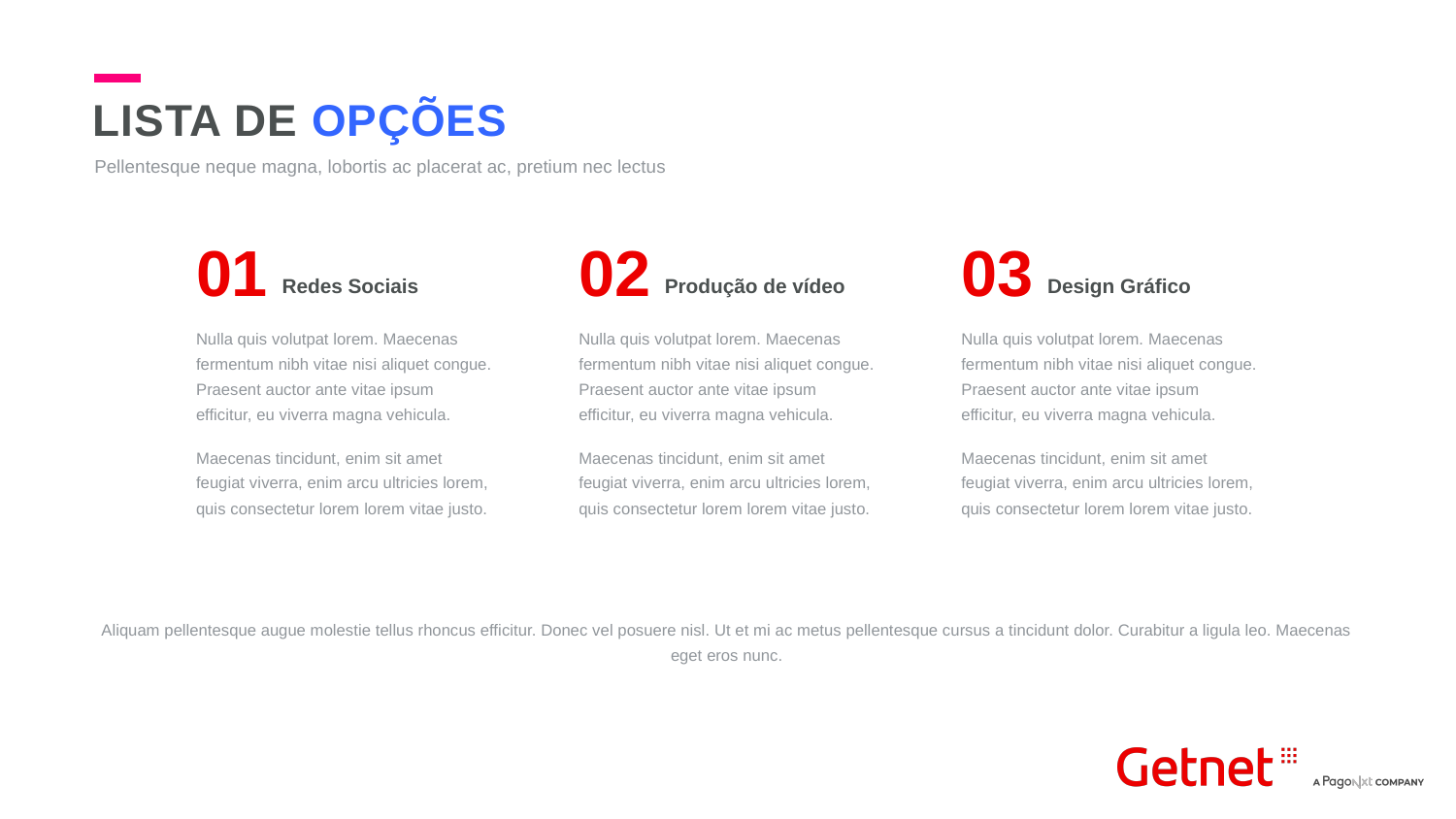

LISTA DE OPÇÕES
Pellentesque neque magna, lobortis ac placerat ac, pretium nec lectus
01
Redes Sociais
Nulla quis volutpat lorem. Maecenas fermentum nibh vitae nisi aliquet congue. Praesent auctor ante vitae ipsum efficitur, eu viverra magna vehicula.
Maecenas tincidunt, enim sit amet feugiat viverra, enim arcu ultricies lorem, quis consectetur lorem lorem vitae justo.
02
Produção de vídeo
Nulla quis volutpat lorem. Maecenas fermentum nibh vitae nisi aliquet congue. Praesent auctor ante vitae ipsum efficitur, eu viverra magna vehicula.
Maecenas tincidunt, enim sit amet feugiat viverra, enim arcu ultricies lorem, quis consectetur lorem lorem vitae justo.
03
Design Gráfico
Nulla quis volutpat lorem. Maecenas fermentum nibh vitae nisi aliquet congue. Praesent auctor ante vitae ipsum efficitur, eu viverra magna vehicula.
Maecenas tincidunt, enim sit amet feugiat viverra, enim arcu ultricies lorem, quis consectetur lorem lorem vitae justo.
Aliquam pellentesque augue molestie tellus rhoncus efficitur. Donec vel posuere nisl. Ut et mi ac metus pellentesque cursus a tincidunt dolor. Curabitur a ligula leo. Maecenas eget eros nunc.